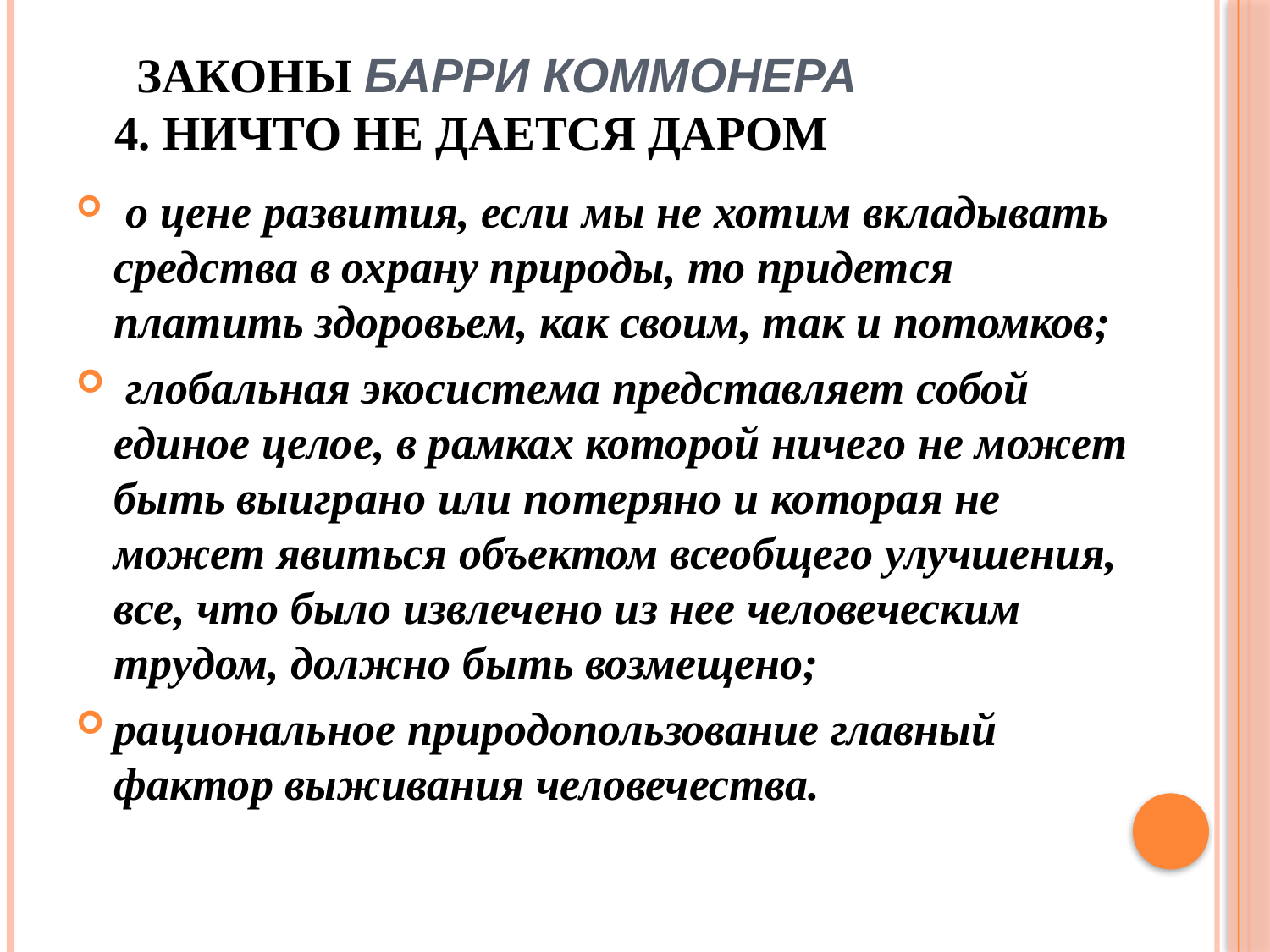

# Законы Барри Коммонера 4. Ничто не дается даром
 о цене развития, если мы не хотим вкладывать средства в охрану природы, то придется платить здоровьем, как своим, так и потомков;
 глобальная экосистема представляет собой единое целое, в рамках которой ничего не может быть выиграно или потеряно и которая не может явиться объектом всеобщего улучшения,  все, что было извлечено из нее человеческим трудом, должно быть возмещено;
рациональное природопользование главный фактор выживания человечества.